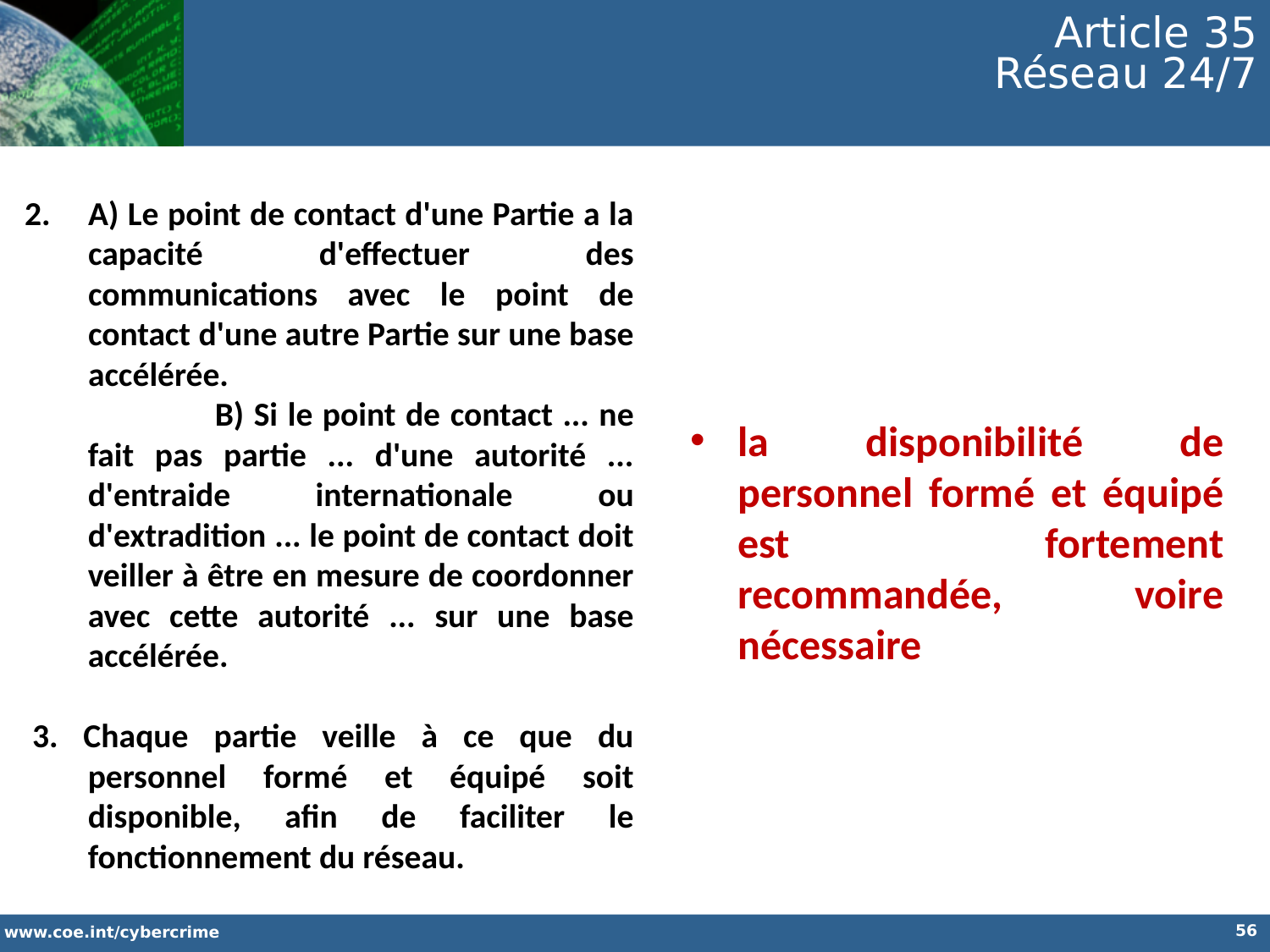

Article 35
Réseau 24/7

A) Le point de contact d'une Partie a la capacité d'effectuer des communications avec le point de contact d'une autre Partie sur une base accélérée.
	B) Si le point de contact ... ne fait pas partie ... d'une autorité ... d'entraide internationale ou d'extradition ... le point de contact doit veiller à être en mesure de coordonner avec cette autorité ... sur une base accélérée.

3. Chaque partie veille à ce que du personnel formé et équipé soit disponible, afin de faciliter le fonctionnement du réseau.
la disponibilité de personnel formé et équipé est fortement recommandée, voire nécessaire
56